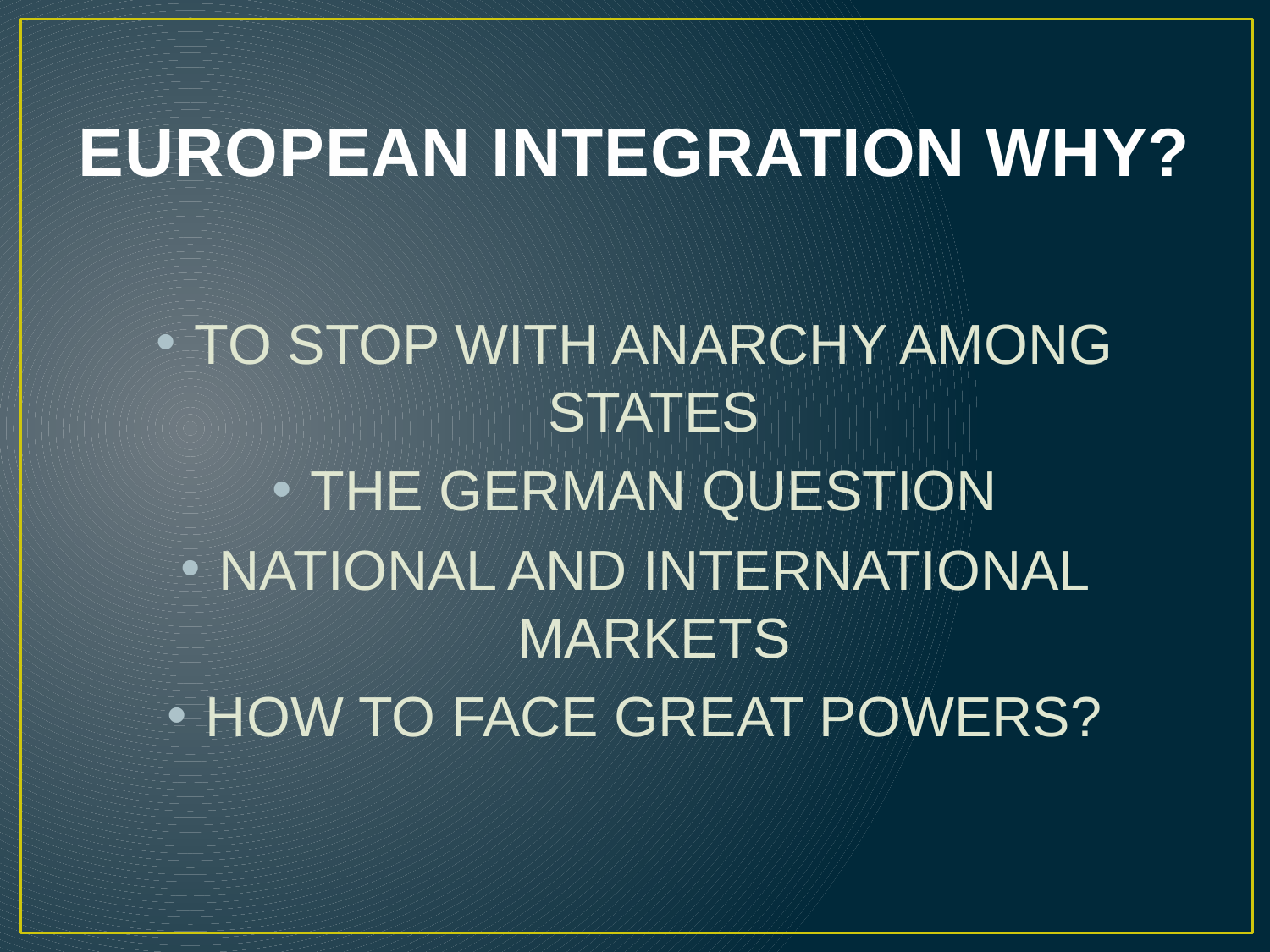

# EUROPEAN INTEGRATION WHY?

TO STOP WITH ANARCHY AMONG STATES
THE GERMAN QUESTION
NATIONAL AND INTERNATIONAL MARKETS
HOW TO FACE GREAT POWERS?